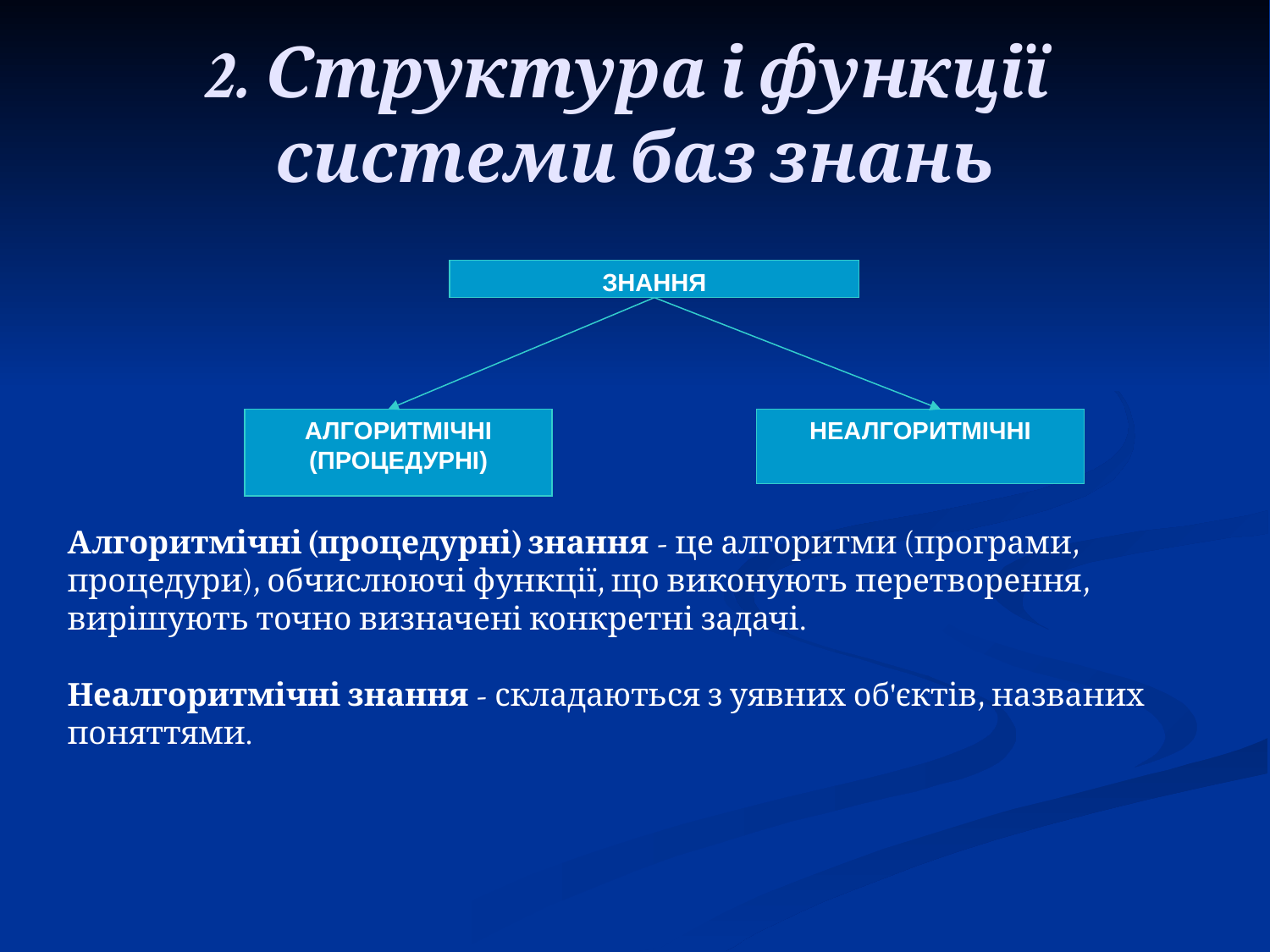

# 2. Структура і функції системи баз знань
ЗНАННЯ

АЛГОРИТМІЧНІ
(ПРОЦЕДУРНІ)
НЕАЛГОРИТМІЧНІ
Алгоритмічні (процедурні) знання - це алгоритми (програми, процедури), обчислюючі функції, що виконують перетворення, вирішують точно визначені конкретні задачі.

Неалгоритмічні знання - складаються з уявних об'єктів, названих поняттями.